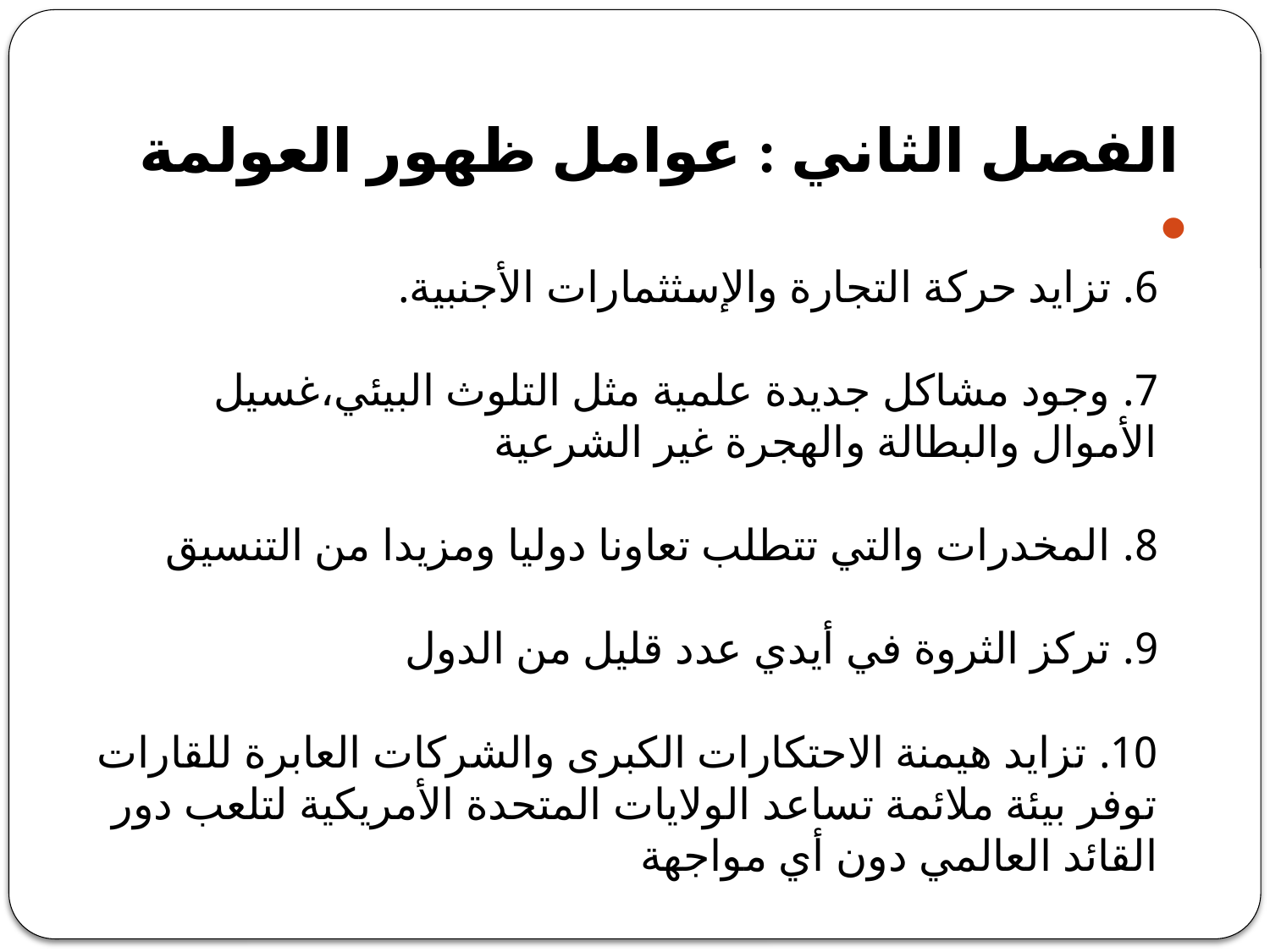

# الفصل الثاني : عوامل ظهور العولمة
6. تزايد حركة التجارة والإسثثمارات الأجنبية.
7. وجود مشاكل جديدة علمية مثل التلوث البيئي،غسيل الأموال والبطالة والهجرة غير الشرعية 
8. المخدرات والتي تتطلب تعاونا دوليا ومزيدا من التنسيق
9. تركز الثروة في أيدي عدد قليل من الدول 
10. تزايد هيمنة الاحتكارات الكبرى والشركات العابرة للقارات توفر بيئة ملائمة تساعد الولايات المتحدة الأمريكية لتلعب دور القائد العالمي دون أي مواجهة